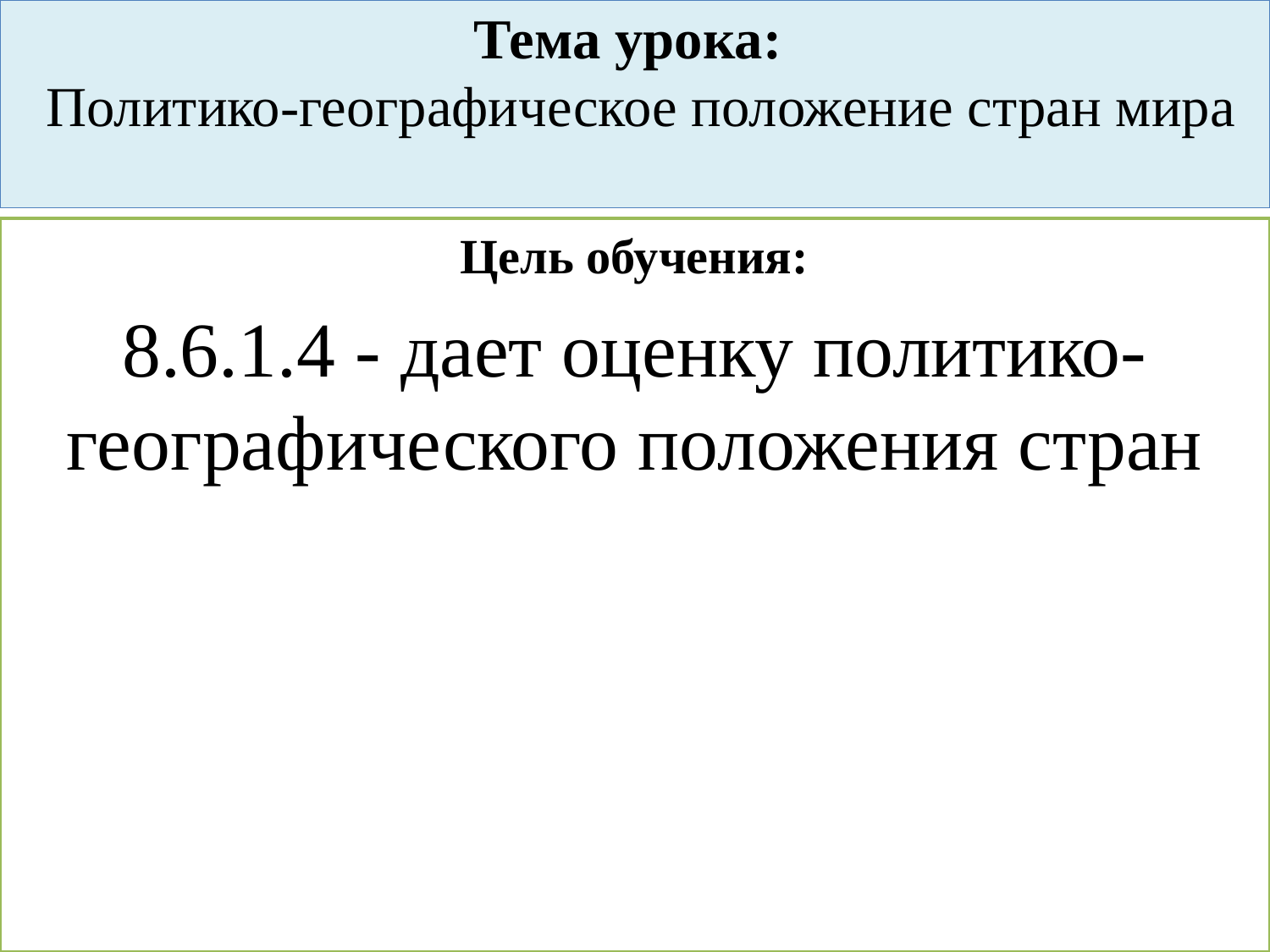

# Тема урока: Политико-географическое положение стран мира
 Цель обучения:
8.6.1.4 - дает оценку политико-географического положения стран